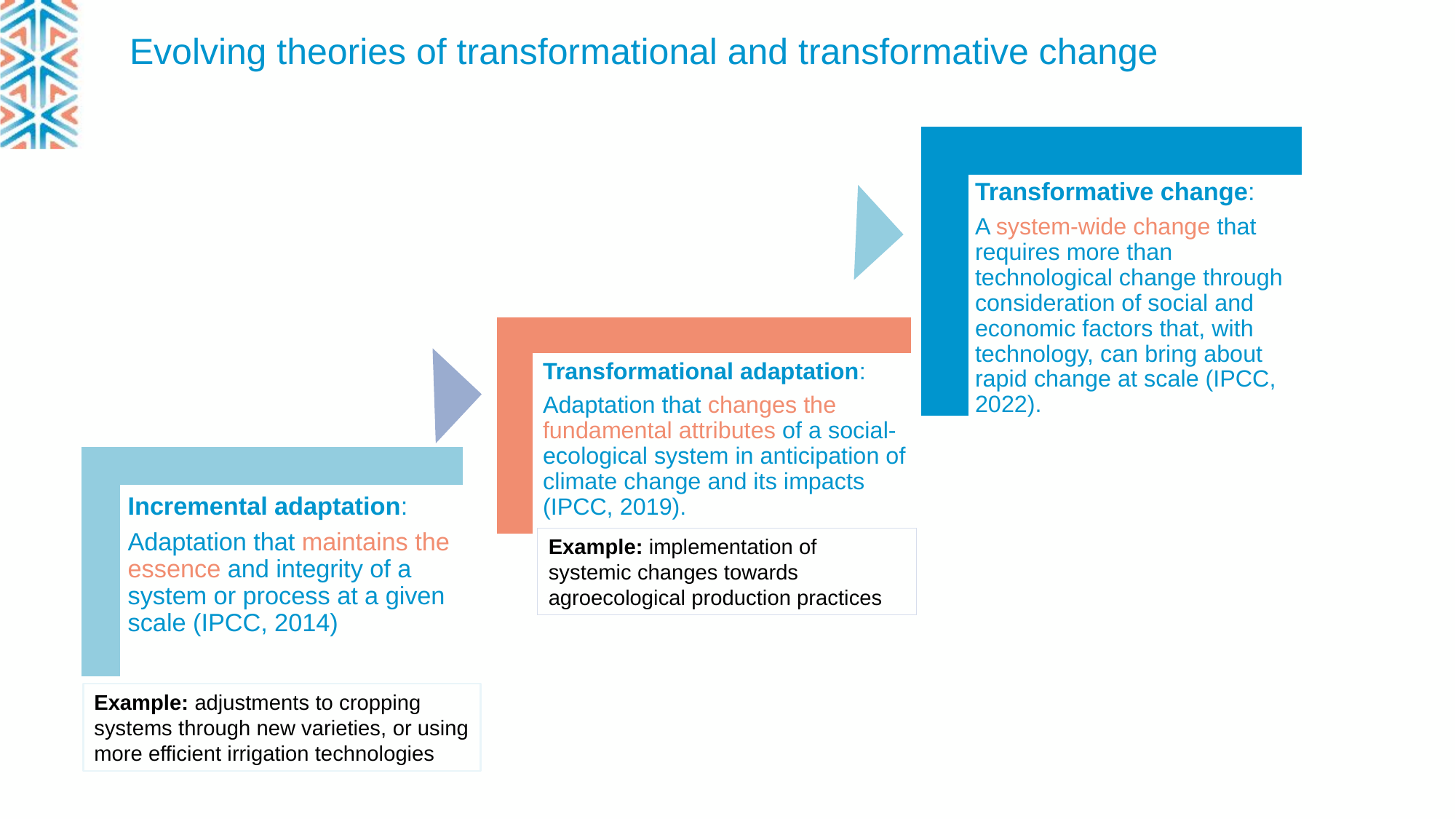

# Evolving theories of transformational and transformative change
Incremental adaptation:
Adaptation that maintains the essence and integrity of a system or process at a given scale (IPCC, 2014)
Transformational adaptation:
Adaptation that changes the fundamental attributes of a social-ecological system in anticipation of climate change and its impacts (IPCC, 2019).
Transformative change:
A system-wide change that requires more than technological change through consideration of social and economic factors that, with technology, can bring about rapid change at scale (IPCC, 2022).
Example: implementation of systemic changes towards agroecological production practices
Example: adjustments to cropping systems through new varieties, or using more efficient irrigation technologies